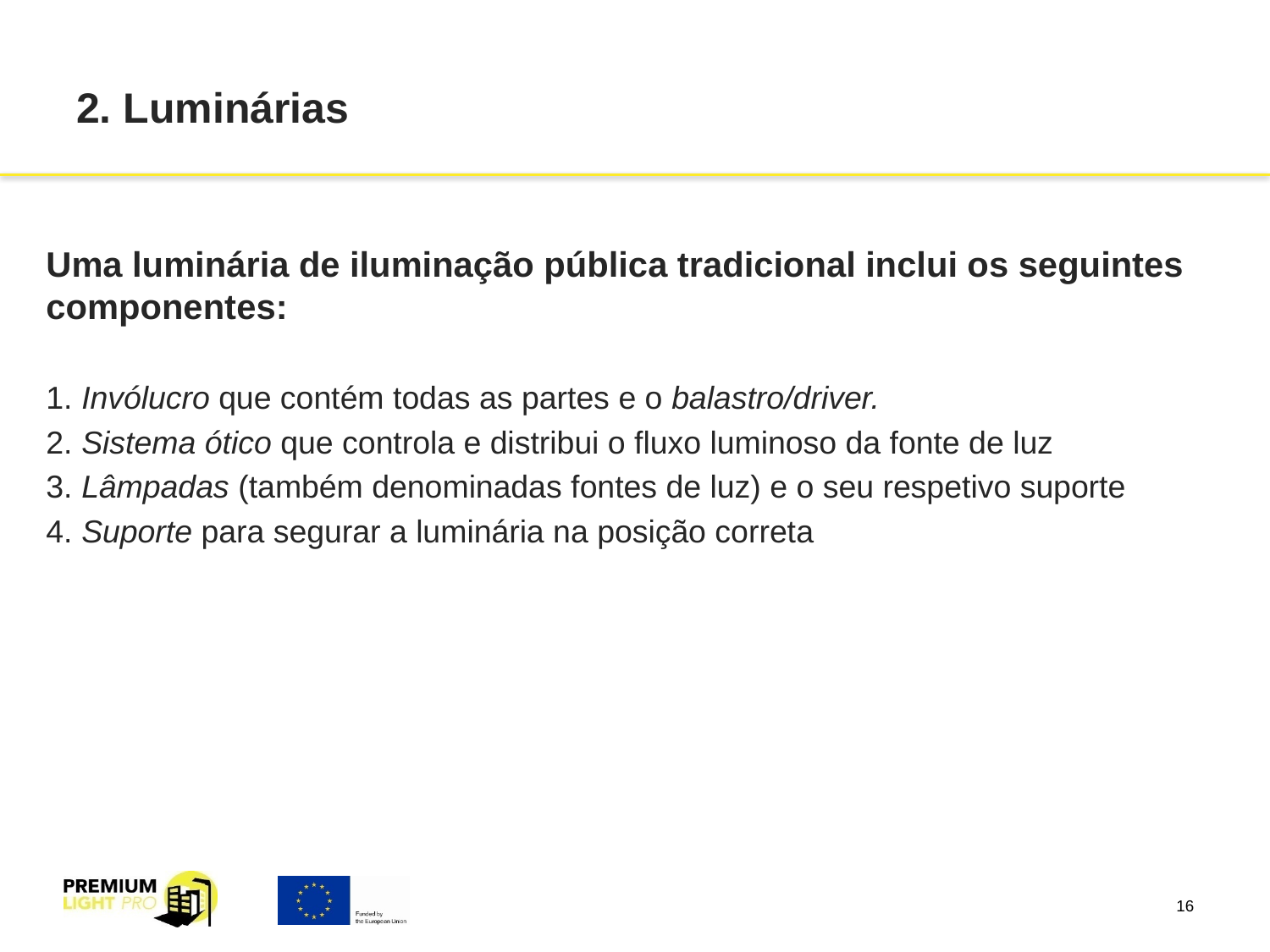

# 2. Luminárias
Uma luminária de iluminação pública tradicional inclui os seguintes componentes:

1. Invólucro que contém todas as partes e o balastro/driver.
2. Sistema ótico que controla e distribui o fluxo luminoso da fonte de luz
3. Lâmpadas (também denominadas fontes de luz) e o seu respetivo suporte
4. Suporte para segurar a luminária na posição correta